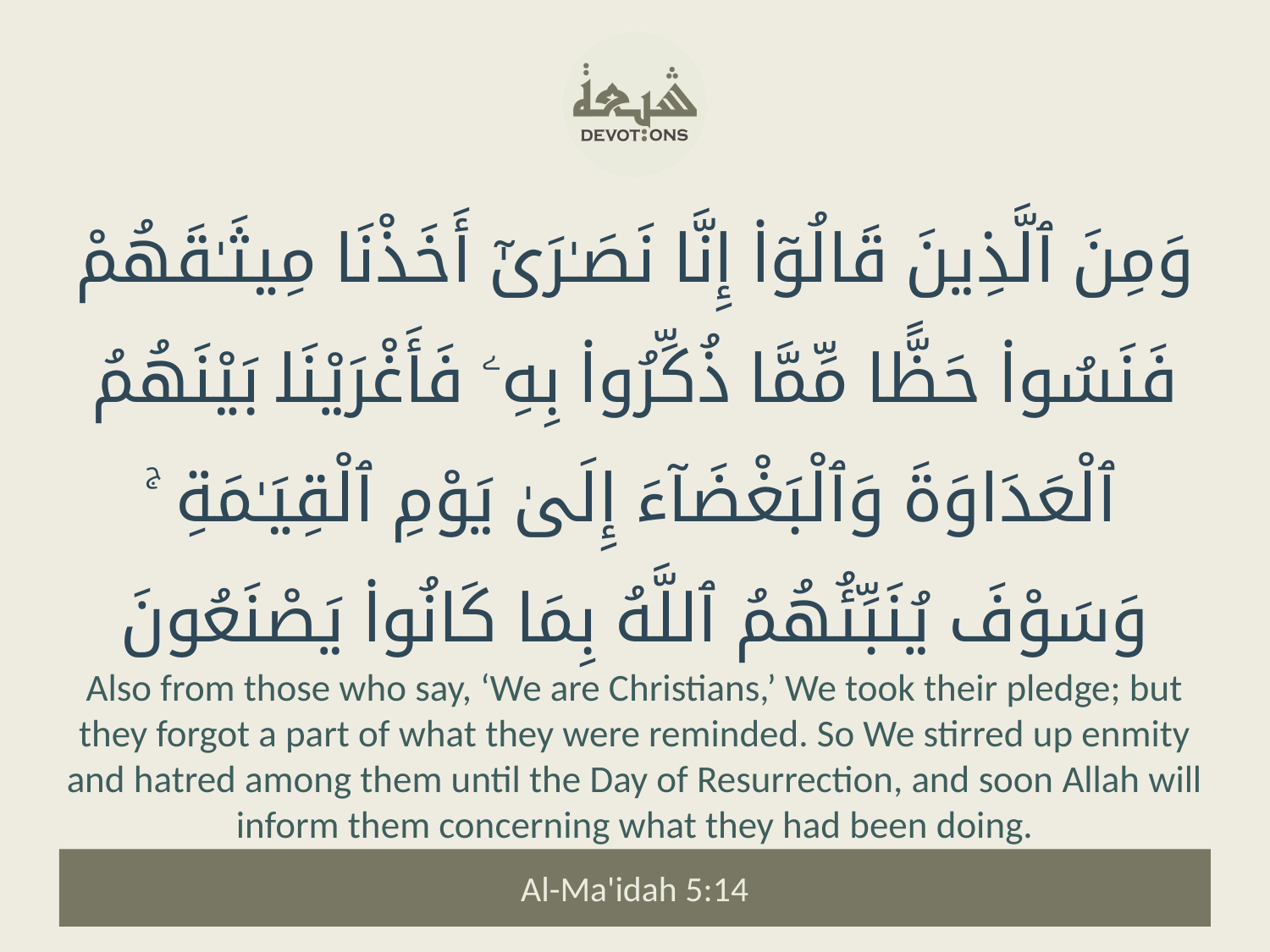

وَمِنَ ٱلَّذِينَ قَالُوٓا۟ إِنَّا نَصَـٰرَىٰٓ أَخَذْنَا مِيثَـٰقَهُمْ فَنَسُوا۟ حَظًّا مِّمَّا ذُكِّرُوا۟ بِهِۦ فَأَغْرَيْنَا بَيْنَهُمُ ٱلْعَدَاوَةَ وَٱلْبَغْضَآءَ إِلَىٰ يَوْمِ ٱلْقِيَـٰمَةِ ۚ وَسَوْفَ يُنَبِّئُهُمُ ٱللَّهُ بِمَا كَانُوا۟ يَصْنَعُونَ
Also from those who say, ‘We are Christians,’ We took their pledge; but they forgot a part of what they were reminded. So We stirred up enmity and hatred among them until the Day of Resurrection, and soon Allah will inform them concerning what they had been doing.
Al-Ma'idah 5:14